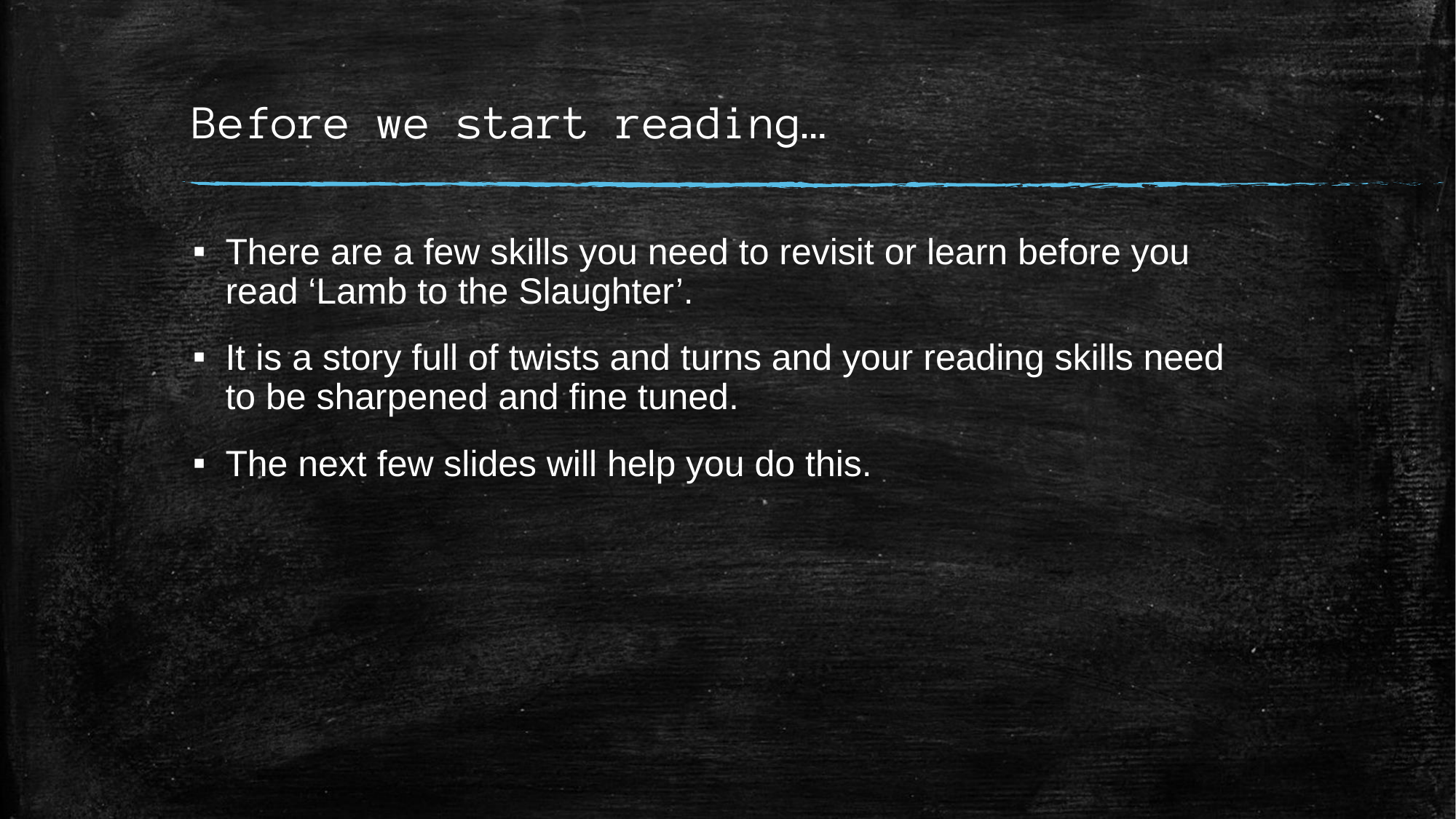

# Before we start reading…
There are a few skills you need to revisit or learn before you read ‘Lamb to the Slaughter’.
It is a story full of twists and turns and your reading skills need to be sharpened and fine tuned.
The next few slides will help you do this.